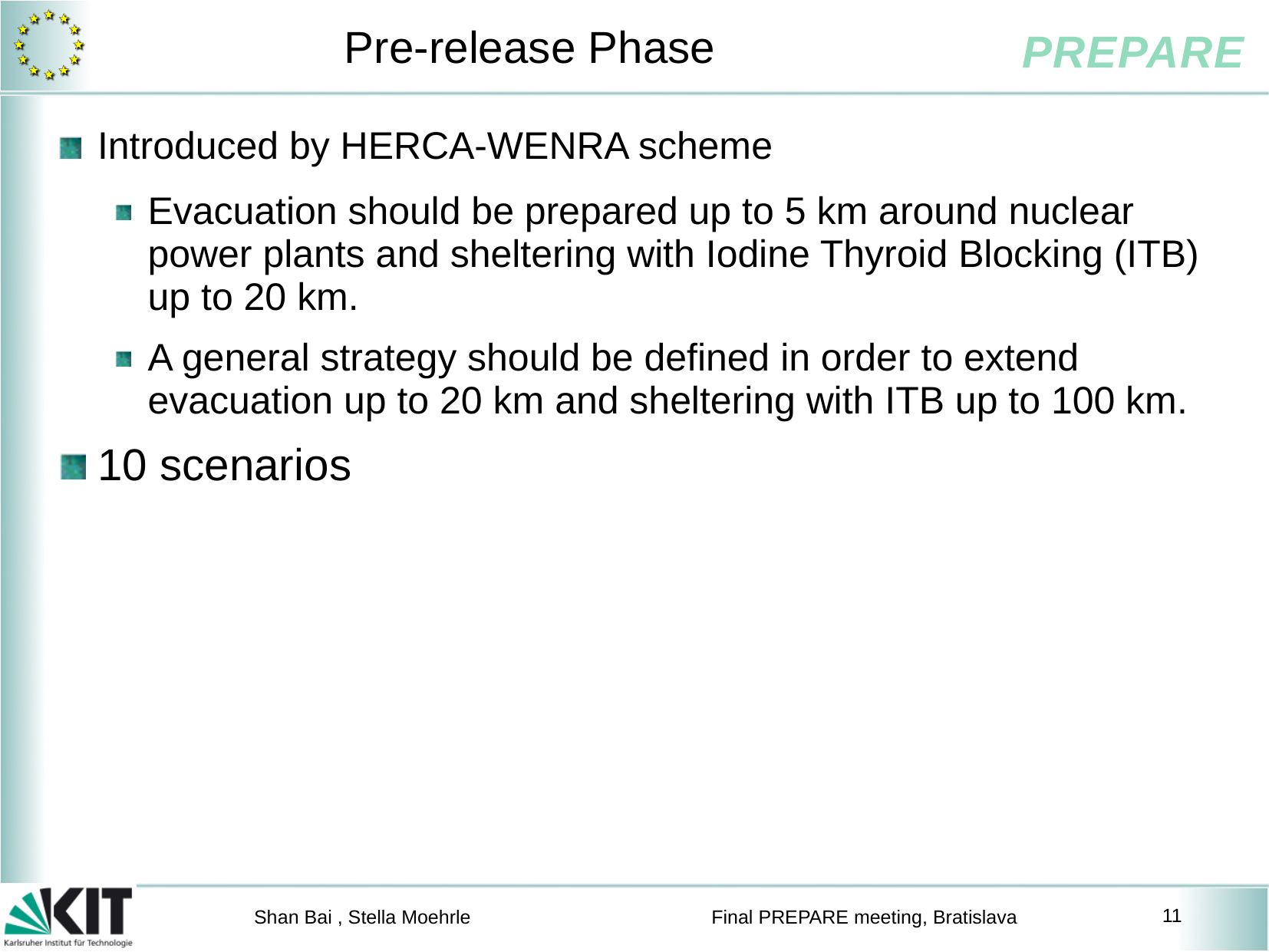

# Pre-release Phase
Introduced by HERCA-WENRA scheme
Evacuation should be prepared up to 5 km around nuclear power plants and sheltering with Iodine Thyroid Blocking (ITB) up to 20 km.
A general strategy should be defined in order to extend evacuation up to 20 km and sheltering with ITB up to 100 km.
10 scenarios